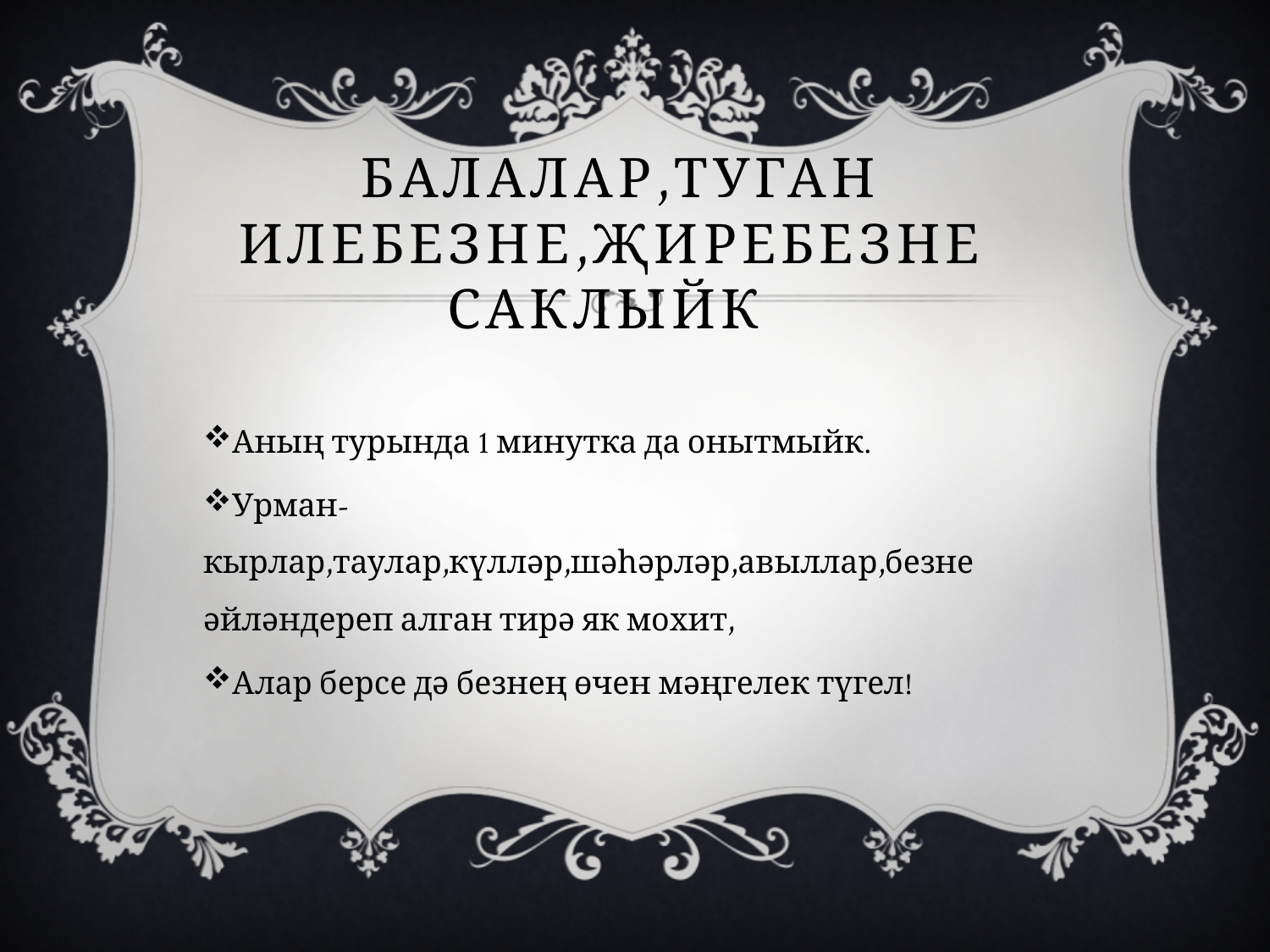

# балалар,туган илебезне,җиребезне саклыйк
Аның турында 1 минутка да онытмыйк.
Урман-кырлар,таулар,күлләр,шәһәрләр,авыллар,безне әйләндереп алган тирә як мохит,
Алар берсе дә безнең өчен мәңгелек түгел!